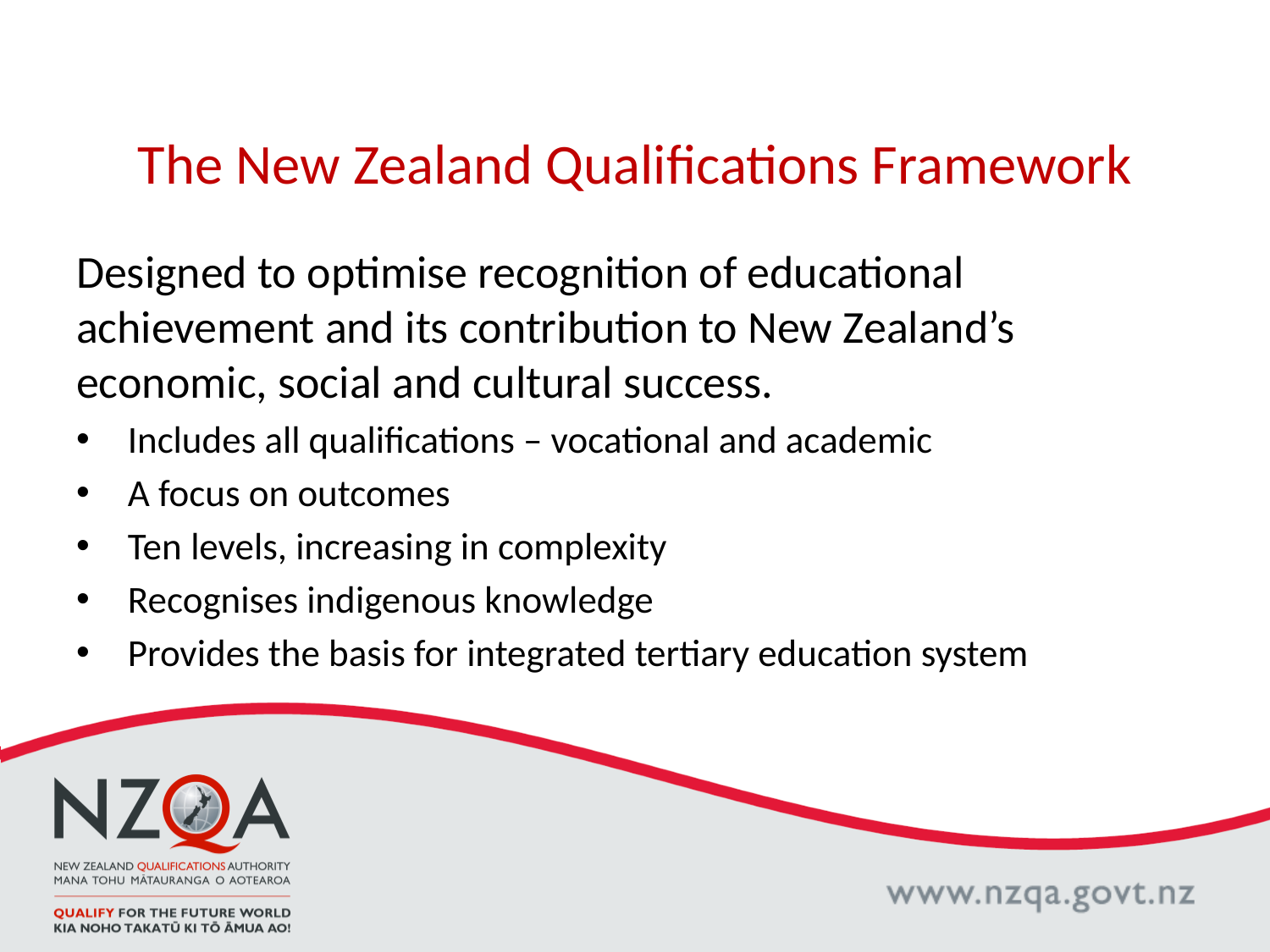

# The New Zealand Qualifications Framework
Designed to optimise recognition of educational achievement and its contribution to New Zealand’s economic, social and cultural success.
Includes all qualifications – vocational and academic
A focus on outcomes
Ten levels, increasing in complexity
Recognises indigenous knowledge
Provides the basis for integrated tertiary education system